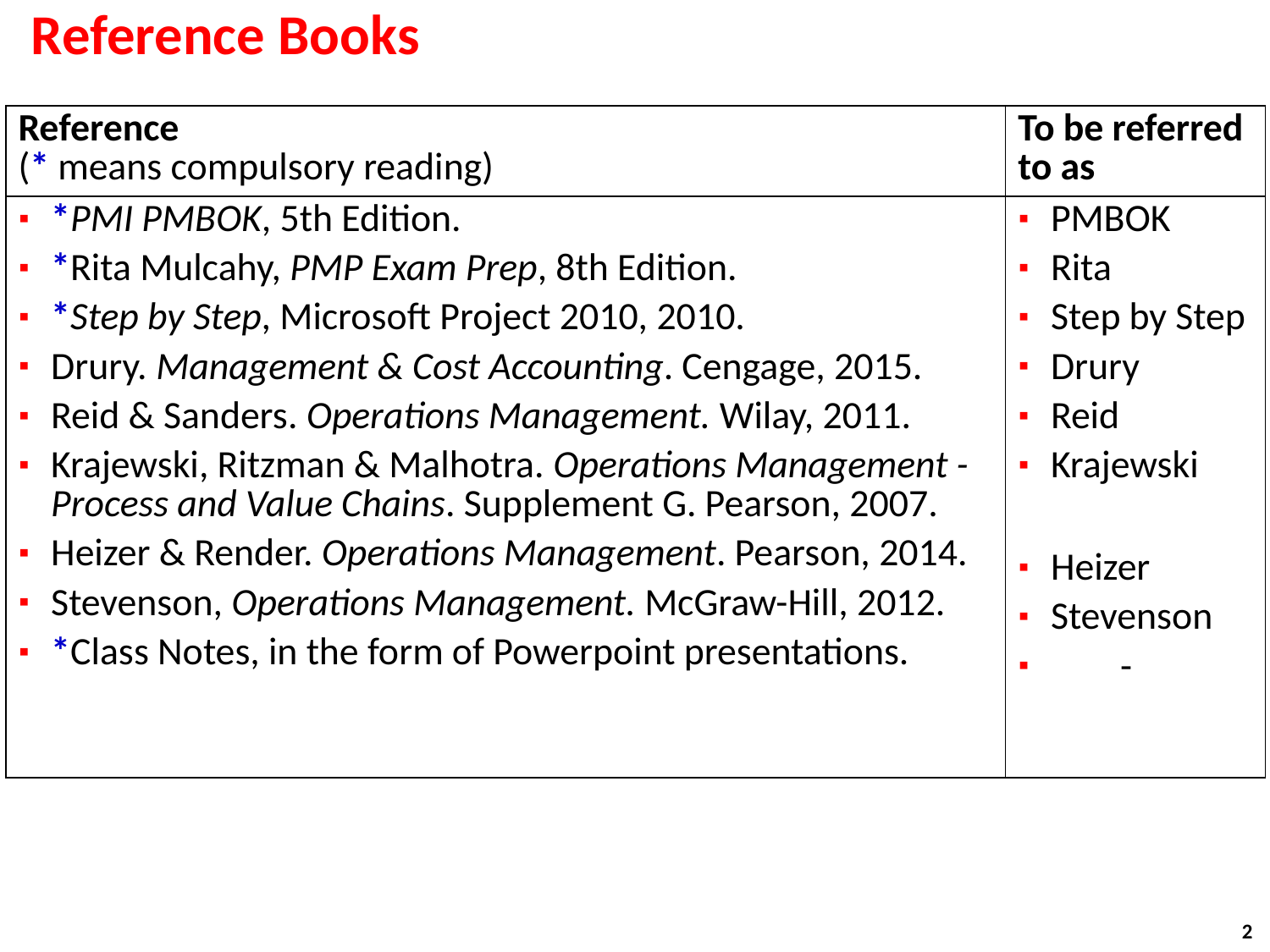

# Reference Books
| Reference (\* means compulsory reading) | To be referred to as |
| --- | --- |
| \*PMI PMBOK, 5th Edition. \*Rita Mulcahy, PMP Exam Prep, 8th Edition. \*Step by Step, Microsoft Project 2010, 2010. Drury. Management & Cost Accounting. Cengage, 2015. Reid & Sanders. Operations Management. Wilay, 2011. Krajewski, Ritzman & Malhotra. Operations Management - Process and Value Chains. Supplement G. Pearson, 2007. Heizer & Render. Operations Management. Pearson, 2014. Stevenson, Operations Management. McGraw-Hill, 2012. \*Class Notes, in the form of Powerpoint presentations. | PMBOK Rita Step by Step Drury Reid Krajewski Heizer Stevenson - |
2